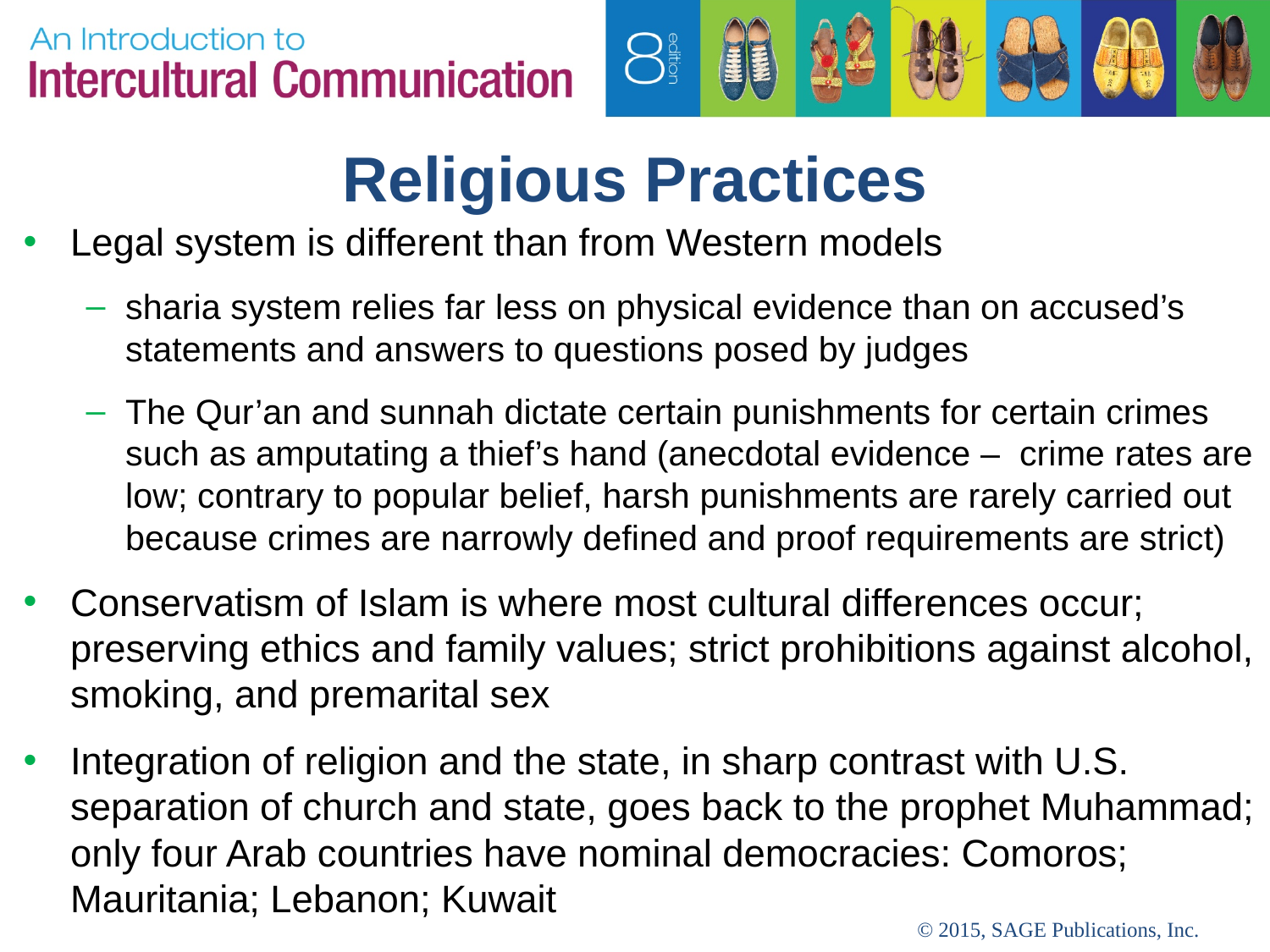

# Religious Practices
Legal system is different than from Western models
sharia system relies far less on physical evidence than on accused’s statements and answers to questions posed by judges
The Qur’an and sunnah dictate certain punishments for certain crimes such as amputating a thief’s hand (anecdotal evidence –  crime rates are low; contrary to popular belief, harsh punishments are rarely carried out because crimes are narrowly defined and proof requirements are strict)
Conservatism of Islam is where most cultural differences occur; preserving ethics and family values; strict prohibitions against alcohol, smoking, and premarital sex
Integration of religion and the state, in sharp contrast with U.S. separation of church and state, goes back to the prophet Muhammad; only four Arab countries have nominal democracies: Comoros; Mauritania; Lebanon; Kuwait
© 2015, SAGE Publications, Inc.